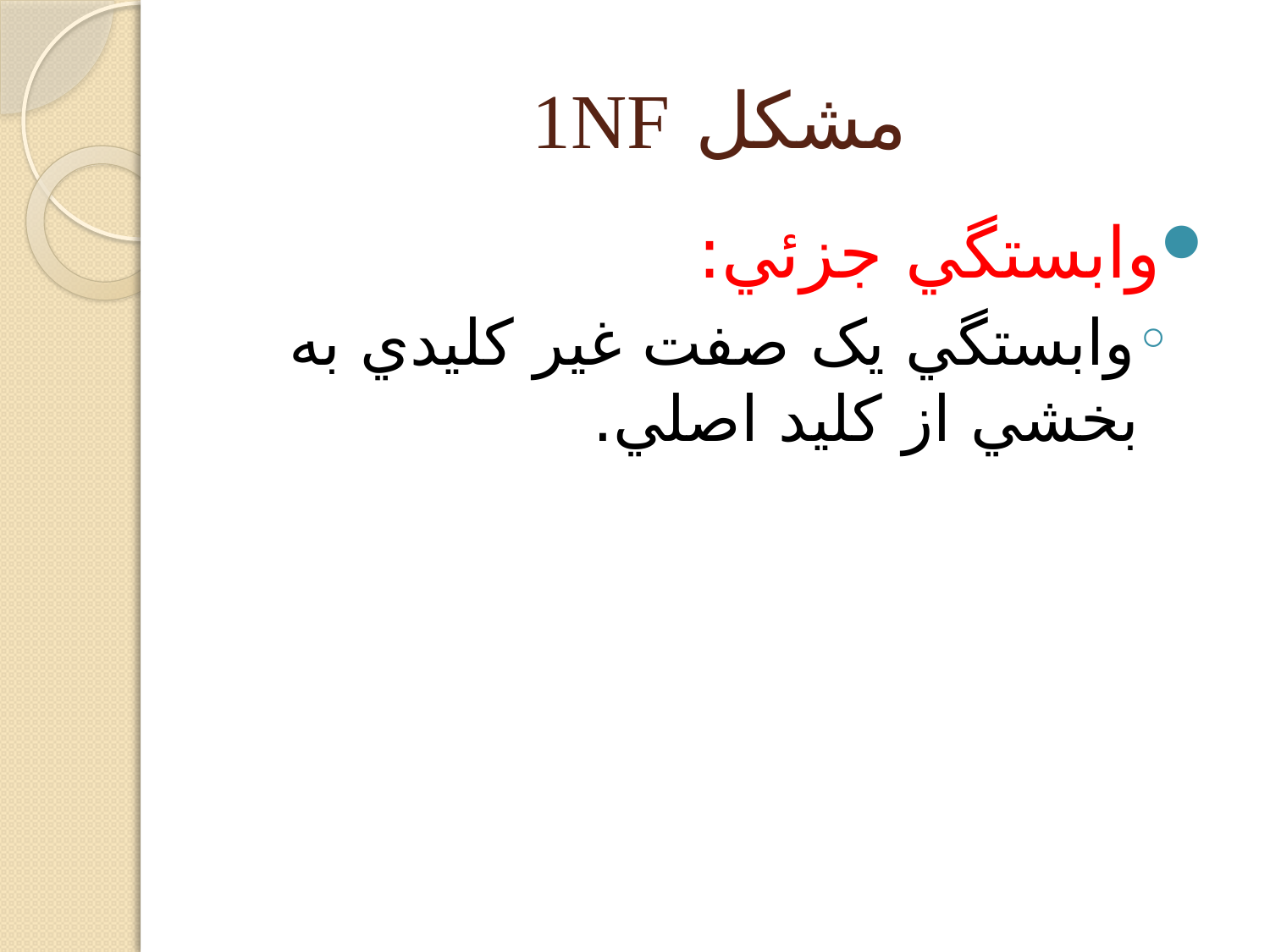

# مشکل 1NF
وابستگي جزئي:
وابستگي يک صفت غير کليدي به بخشي از کليد اصلي.